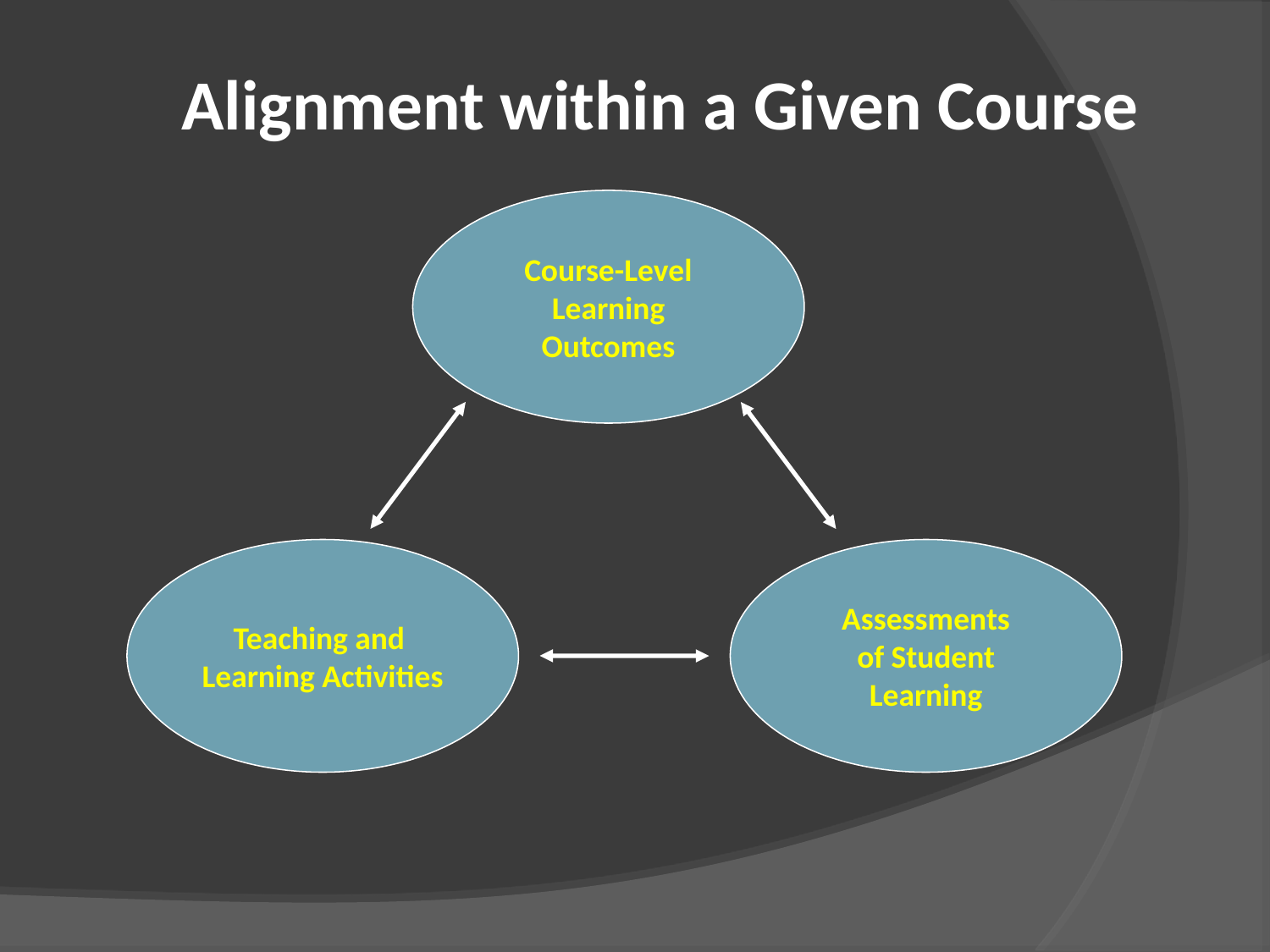

Alignment within a Given Course
Course-Level
Learning
Outcomes

Teaching and
Learning Activities
Assessments
of Student
Learning